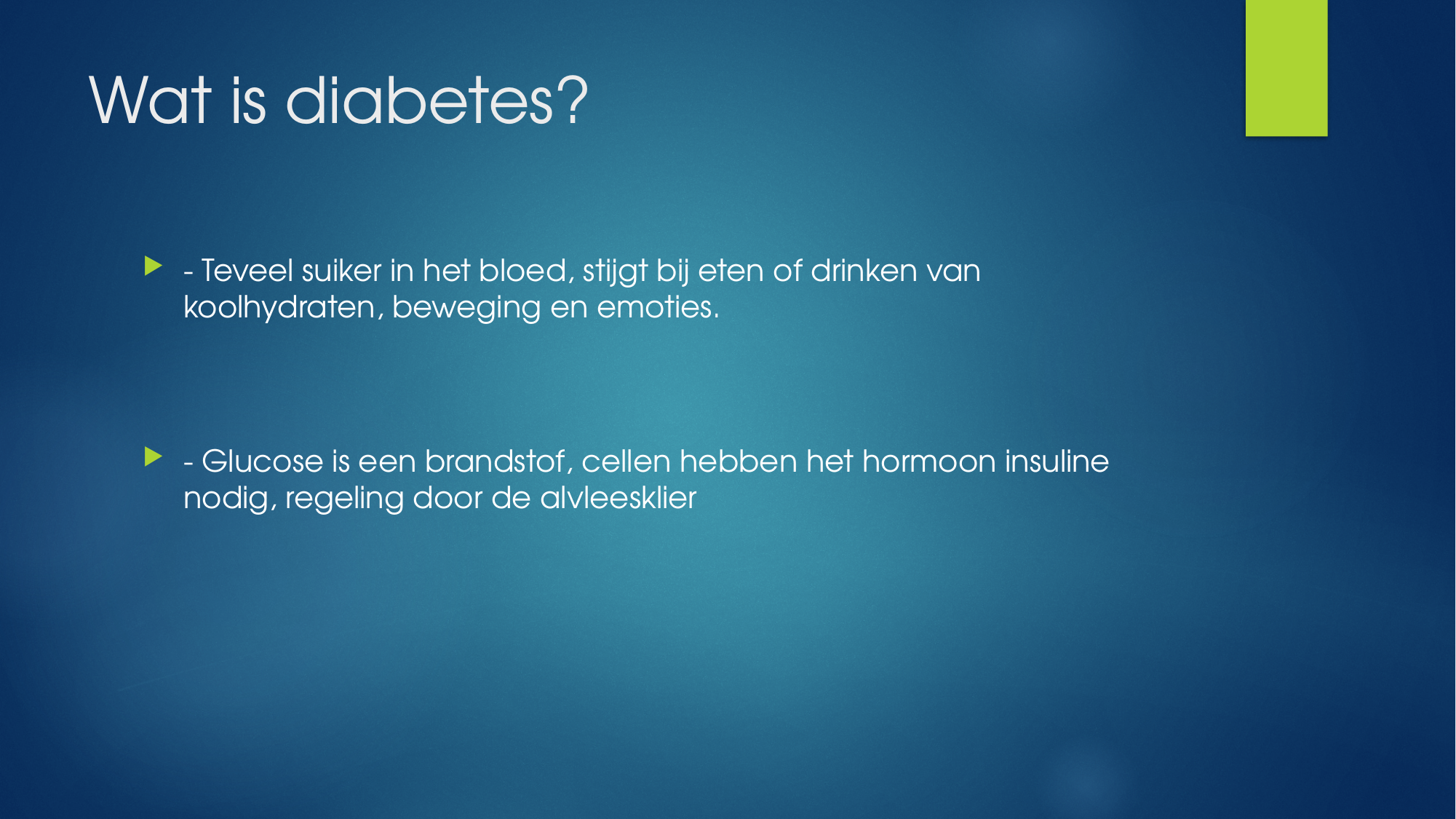

# Wat is diabetes?
- Teveel suiker in het bloed, stijgt bij eten of drinken van koolhydraten, beweging en emoties.

- Glucose is een brandstof, cellen hebben het hormoon insuline nodig, regeling door de alvleesklier